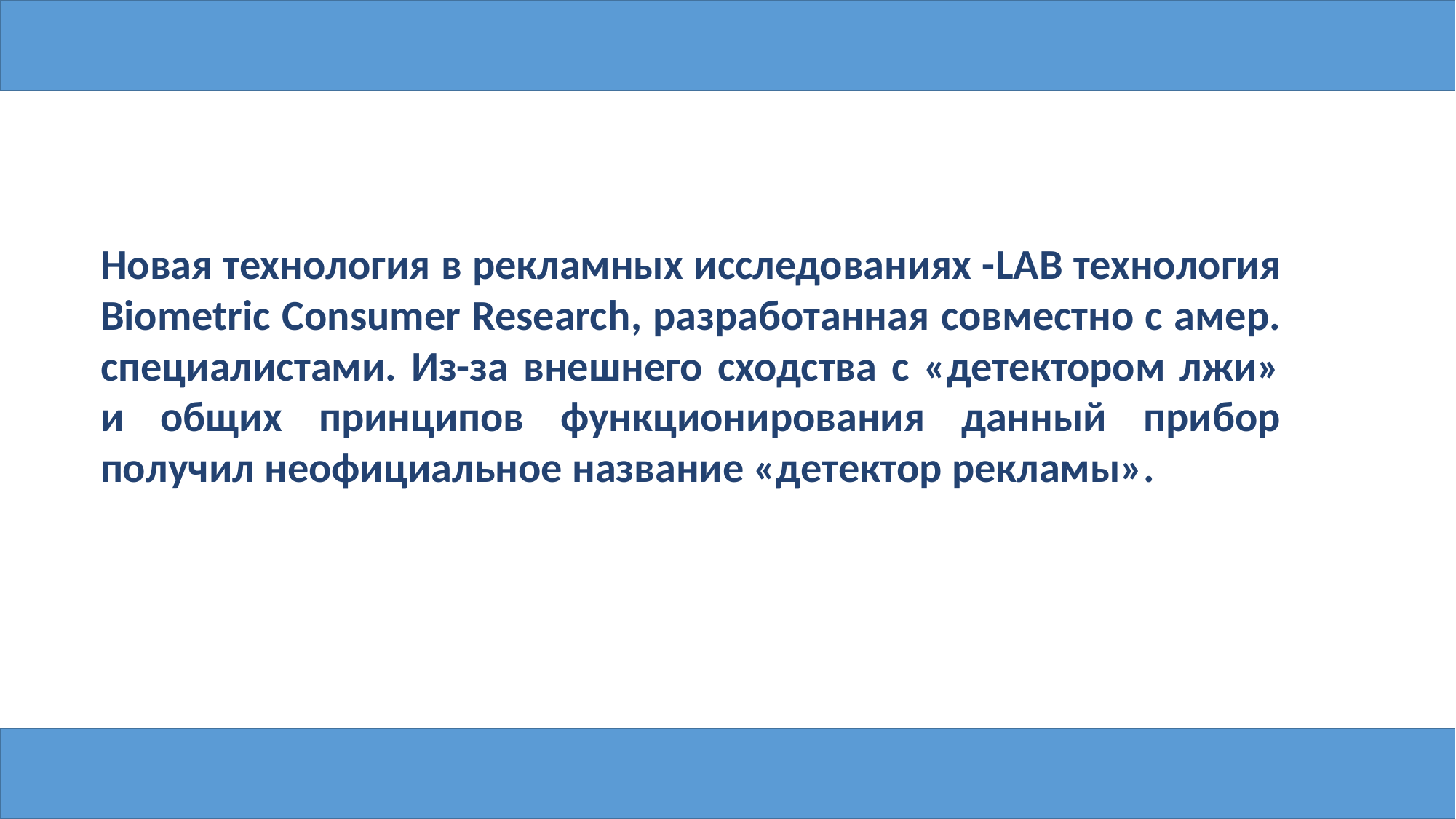

Новая технология в рекламных исследованиях -LAB технология Biometric Consumer Research, разработанная совместно с амер. специалистами. Из-за внешнего сходства с «детектором лжи» и общих принципов функционирования данный прибор получил неофициальное название «детектор рекламы».